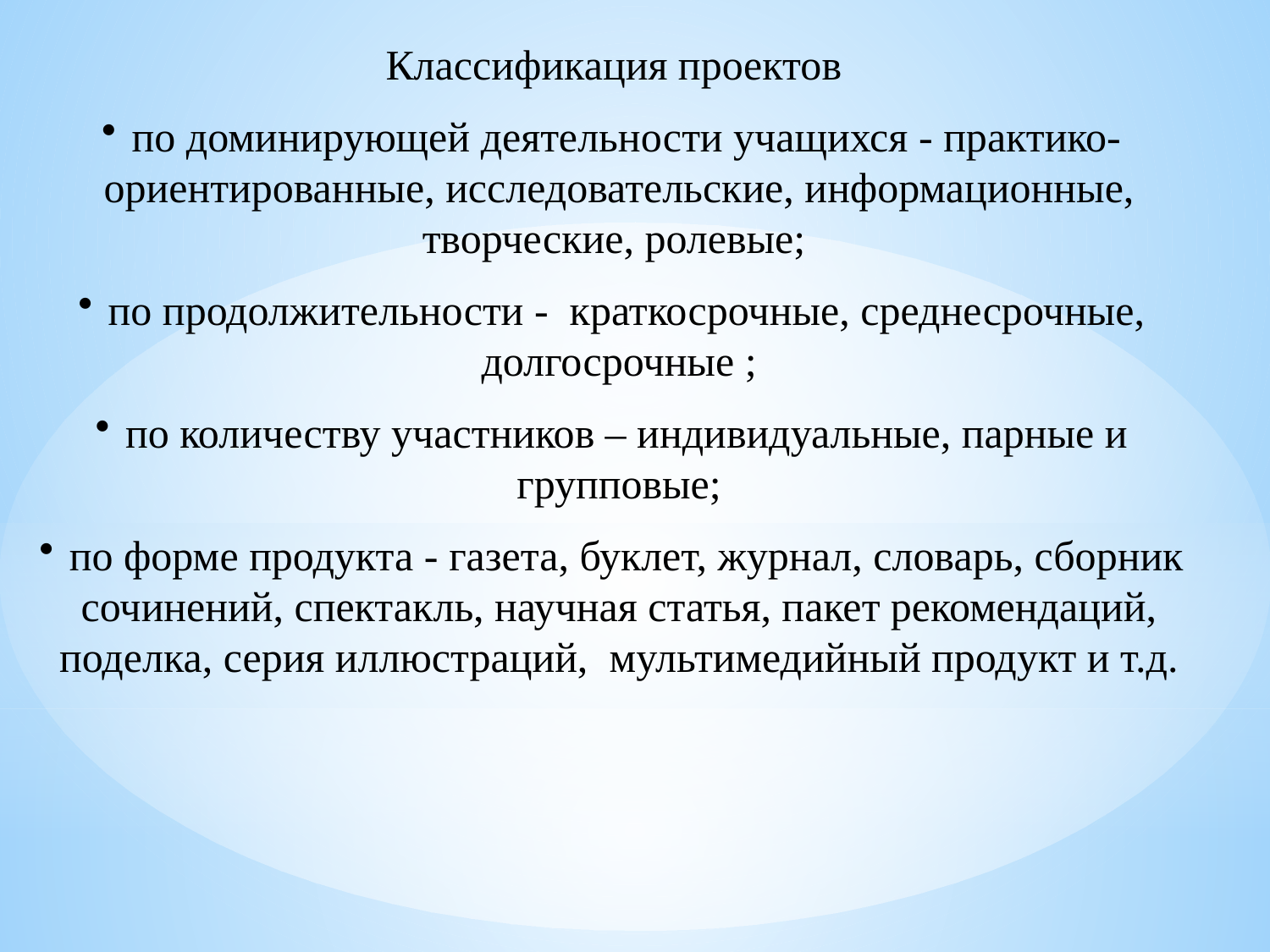

Классификация проектов
по доминирующей деятельности учащихся - практико-ориентированные, исследовательские, информационные, творческие, ролевые;
по продолжительности -  краткосрочные, среднесрочные, долгосрочные ;
по количеству участников – индивидуальные, парные и групповые;
по форме продукта - газета, буклет, журнал, словарь, сборник сочинений, спектакль, научная статья, пакет рекомендаций, поделка, серия иллюстраций,  мультимедийный продукт и т.д.